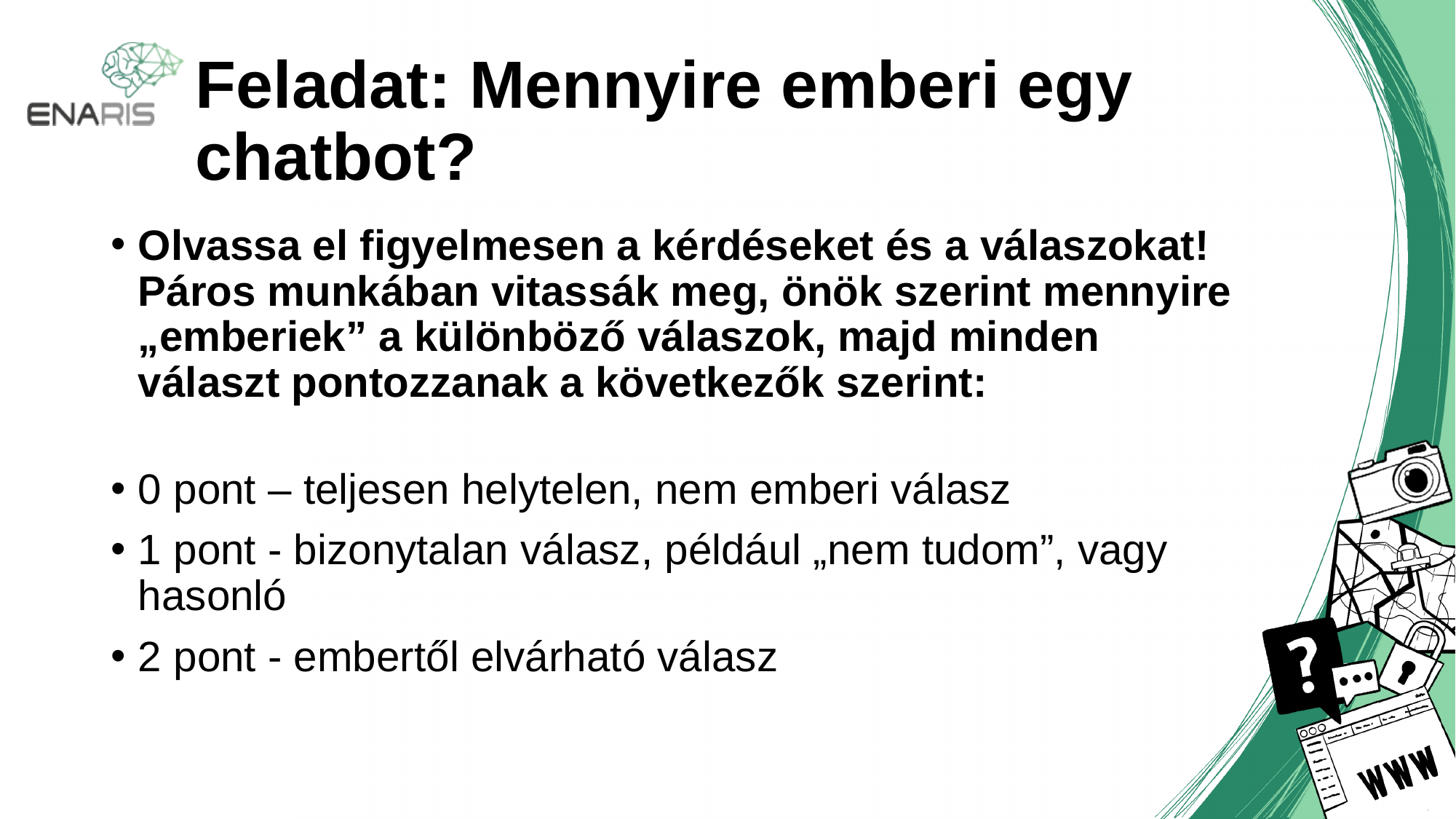

# Feladat: Mennyire emberi egy chatbot?
Olvassa el figyelmesen a kérdéseket és a válaszokat! Páros munkában vitassák meg, önök szerint mennyire „emberiek” a különböző válaszok, majd minden választ pontozzanak a következők szerint:
0 pont – teljesen helytelen, nem emberi válasz
1 pont - bizonytalan válasz, például „nem tudom”, vagy hasonló
2 pont - embertől elvárható válasz